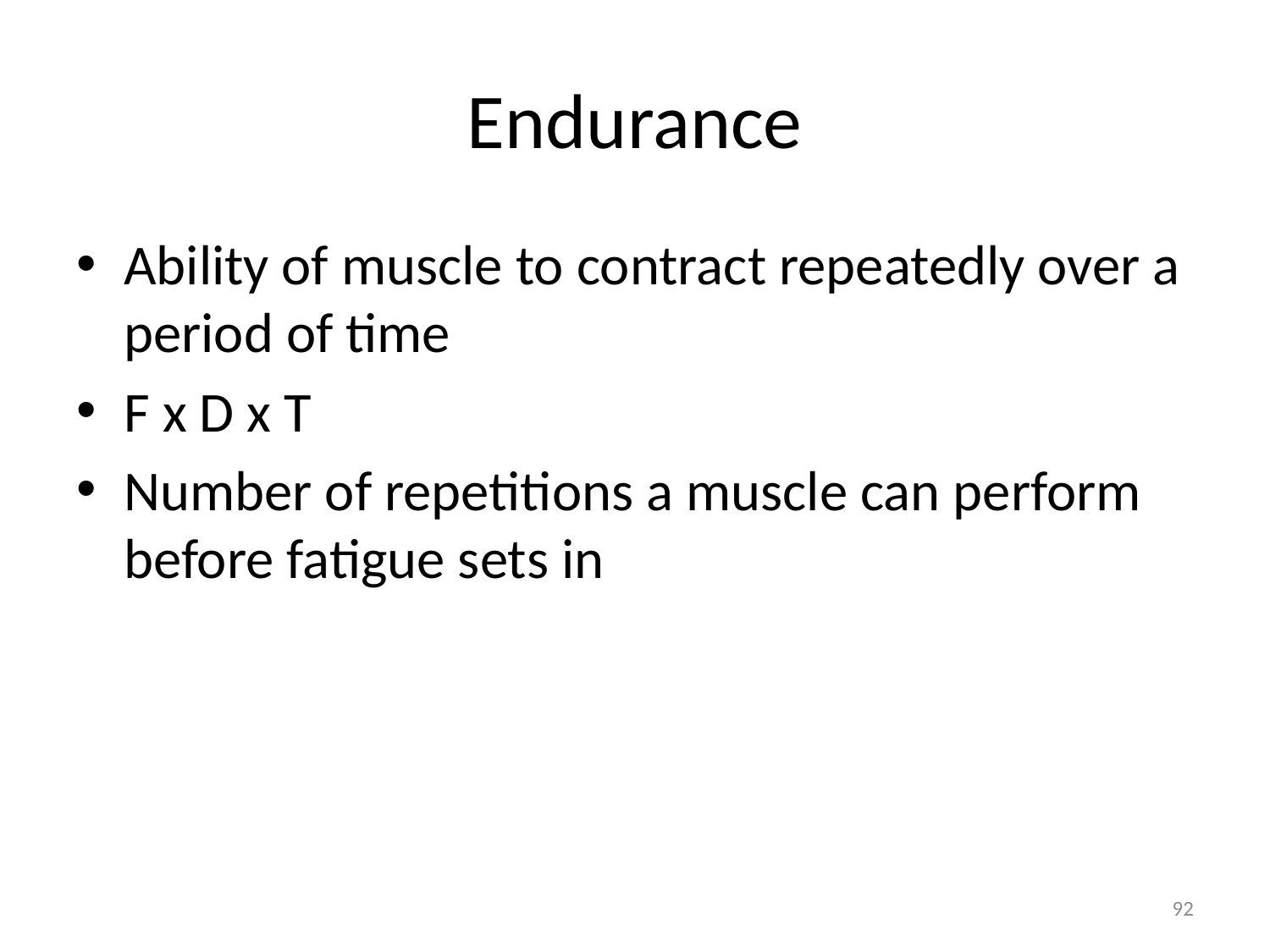

# Endurance
Ability of muscle to contract repeatedly over a period of time
F x D x T
Number of repetitions a muscle can perform before fatigue sets in

92